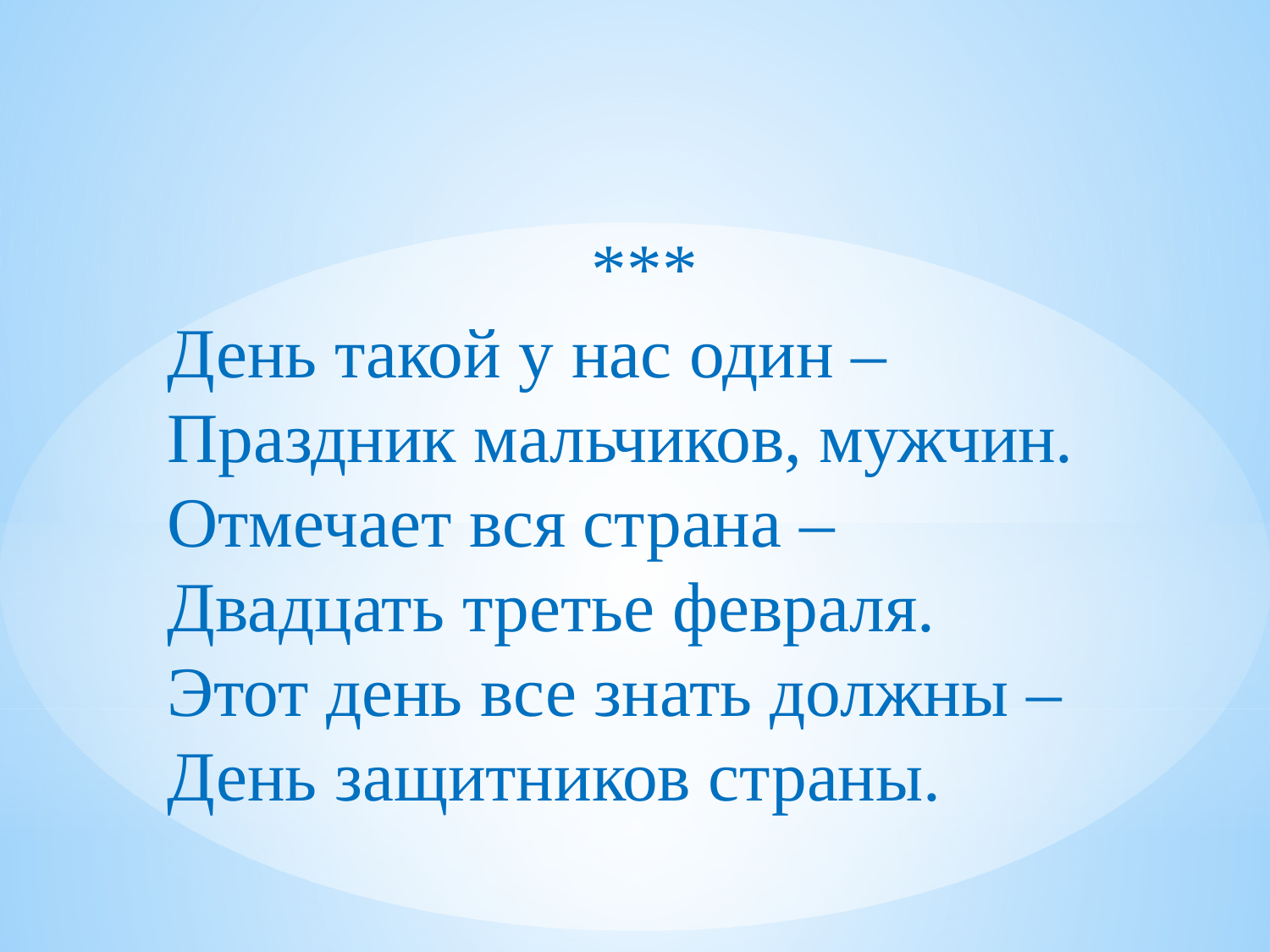

***
День такой у нас один –
Праздник мальчиков, мужчин.
Отмечает вся страна –
Двадцать третье февраля.
Этот день все знать должны –
День защитников страны.